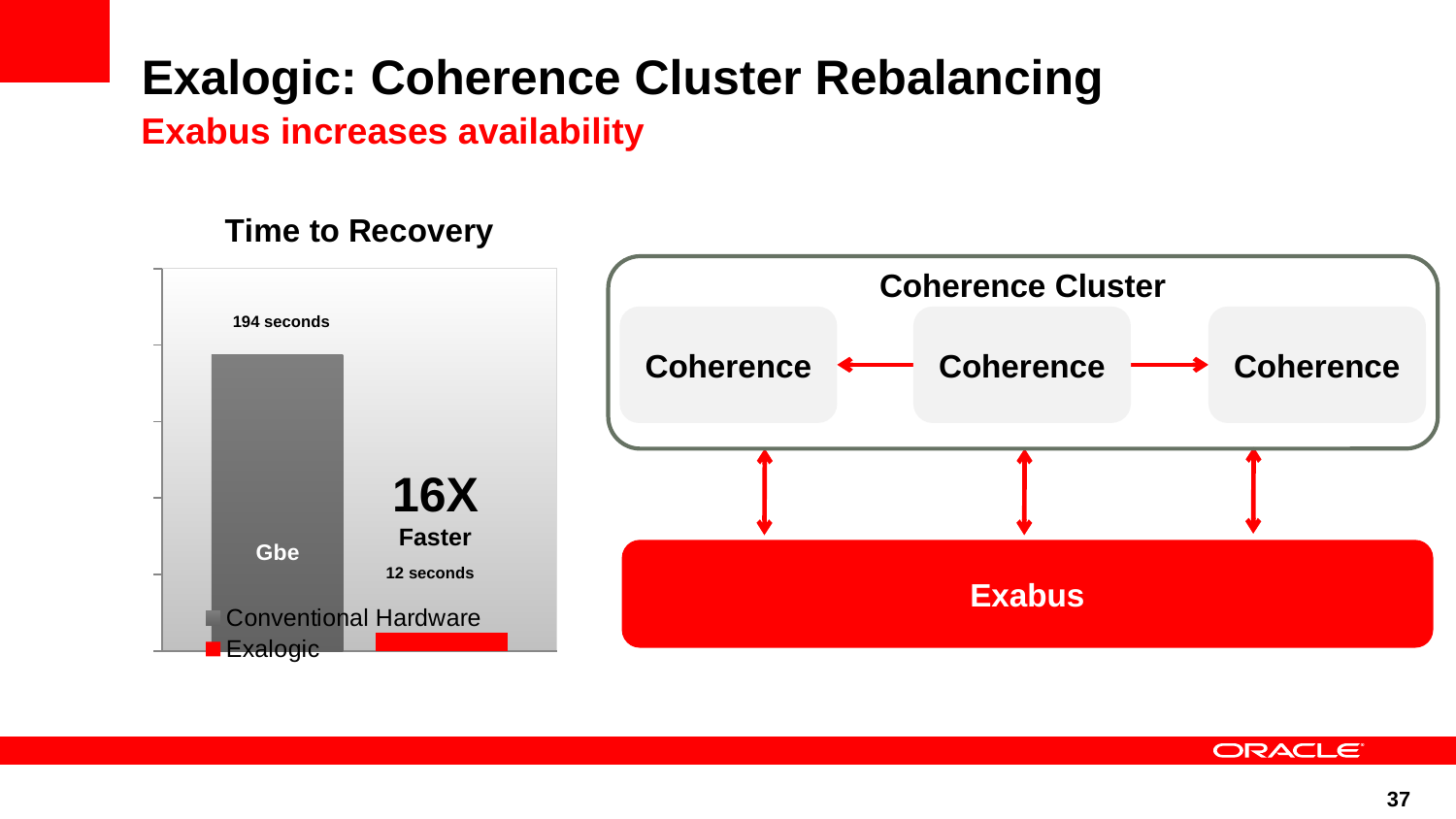

# Exalogic: Coherence Cluster Rebalancing
Exabus increases availability

[unsupported chart]

16X
Faster

Gbe
Coherence Cluster
194 seconds
Coherence
Coherence
Coherence
Exabus
12 seconds